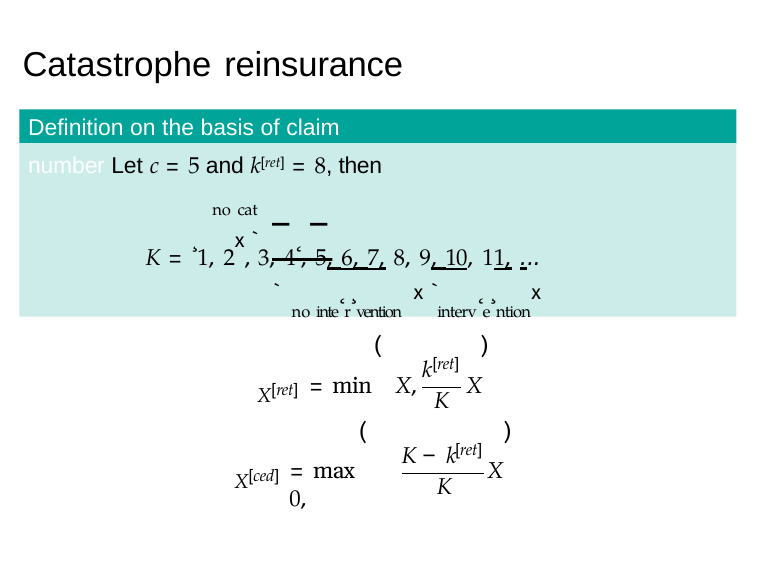

# Catastrophe reinsurance
Definition on the basis of claim number Let c = 5 and k[ret] = 8, then
no cat
K = ¸1, 2x,`3, 4˛, 5, 6, 7, 8, 9, 10, 11, ...
` no inte˛r¸vention x `interv˛e¸ntionx

(
)
[ret]
k
X[ret]
= min	X,	X
K

(
)
K − k
K
[ret]
X[ced]
= max	0,
X